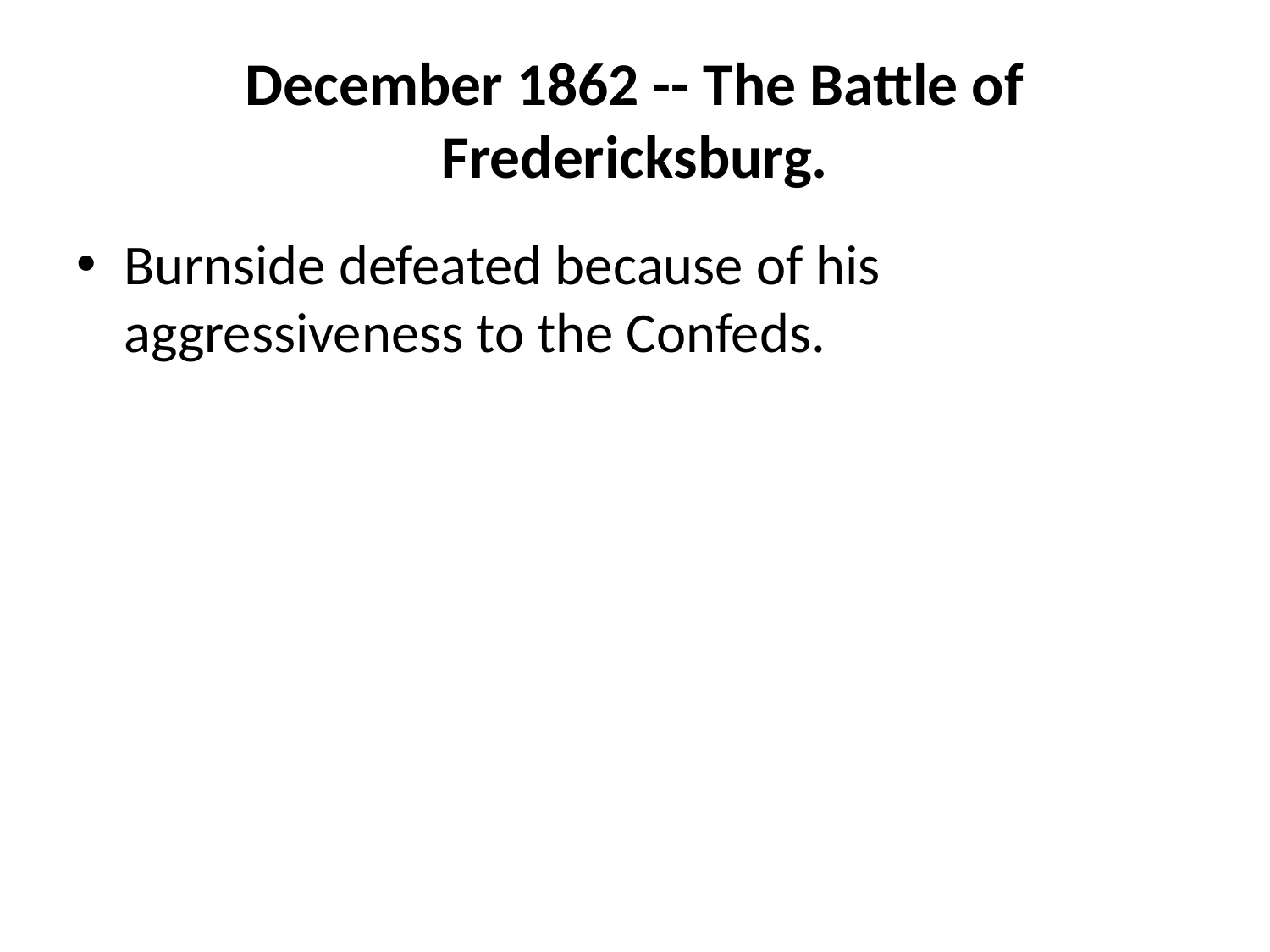

# December 1862 -- The Battle of Fredericksburg.
Burnside defeated because of his aggressiveness to the Confeds.